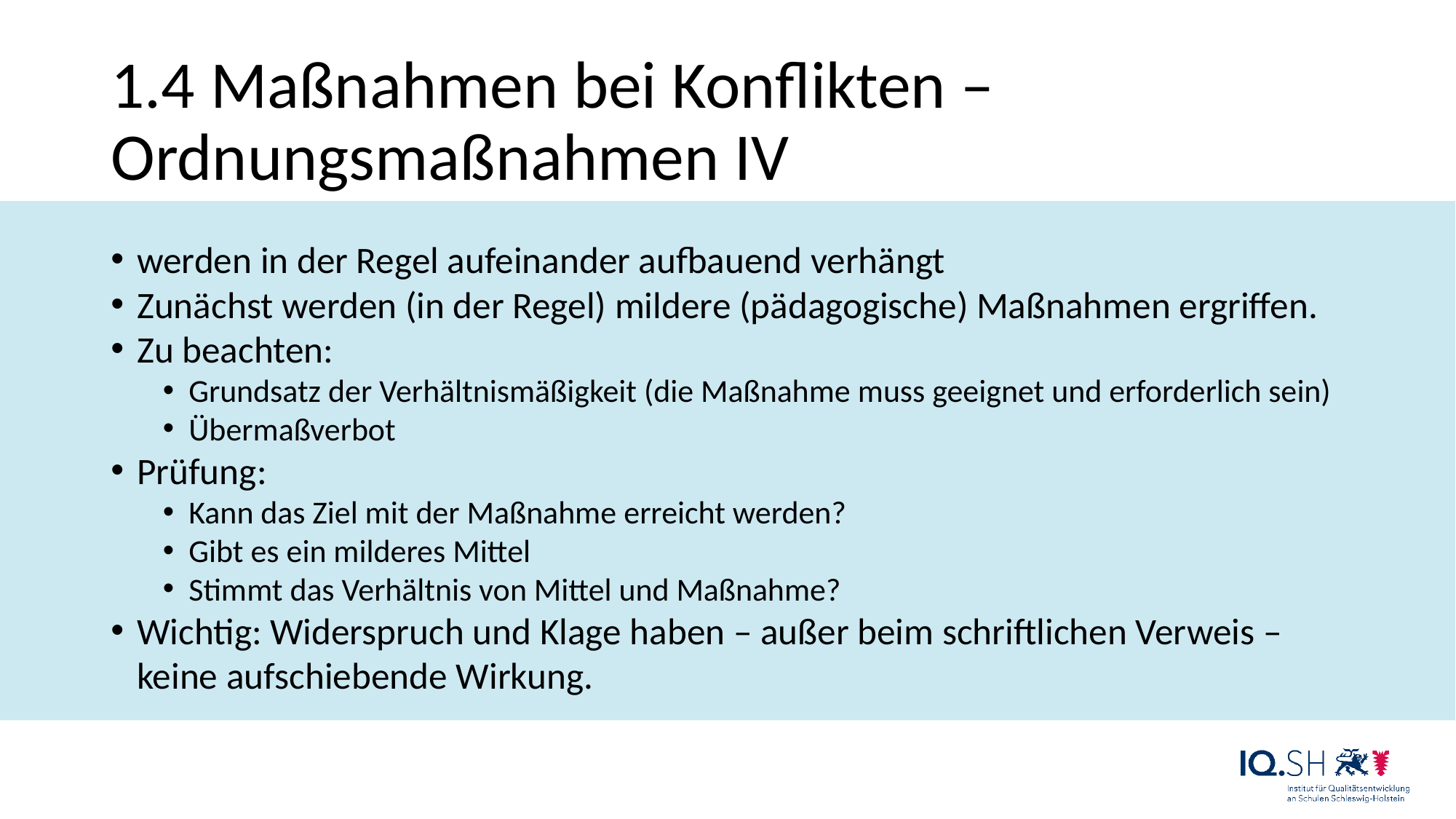

# 1.4 Maßnahmen bei Konflikten – Ordnungsmaßnahmen IV
werden in der Regel aufeinander aufbauend verhängt
Zunächst werden (in der Regel) mildere (pädagogische) Maßnahmen ergriffen.
Zu beachten:
Grundsatz der Verhältnismäßigkeit (die Maßnahme muss geeignet und erforderlich sein)
Übermaßverbot
Prüfung:
Kann das Ziel mit der Maßnahme erreicht werden?
Gibt es ein milderes Mittel
Stimmt das Verhältnis von Mittel und Maßnahme?
Wichtig: Widerspruch und Klage haben – außer beim schriftlichen Verweis – keine aufschiebende Wirkung.